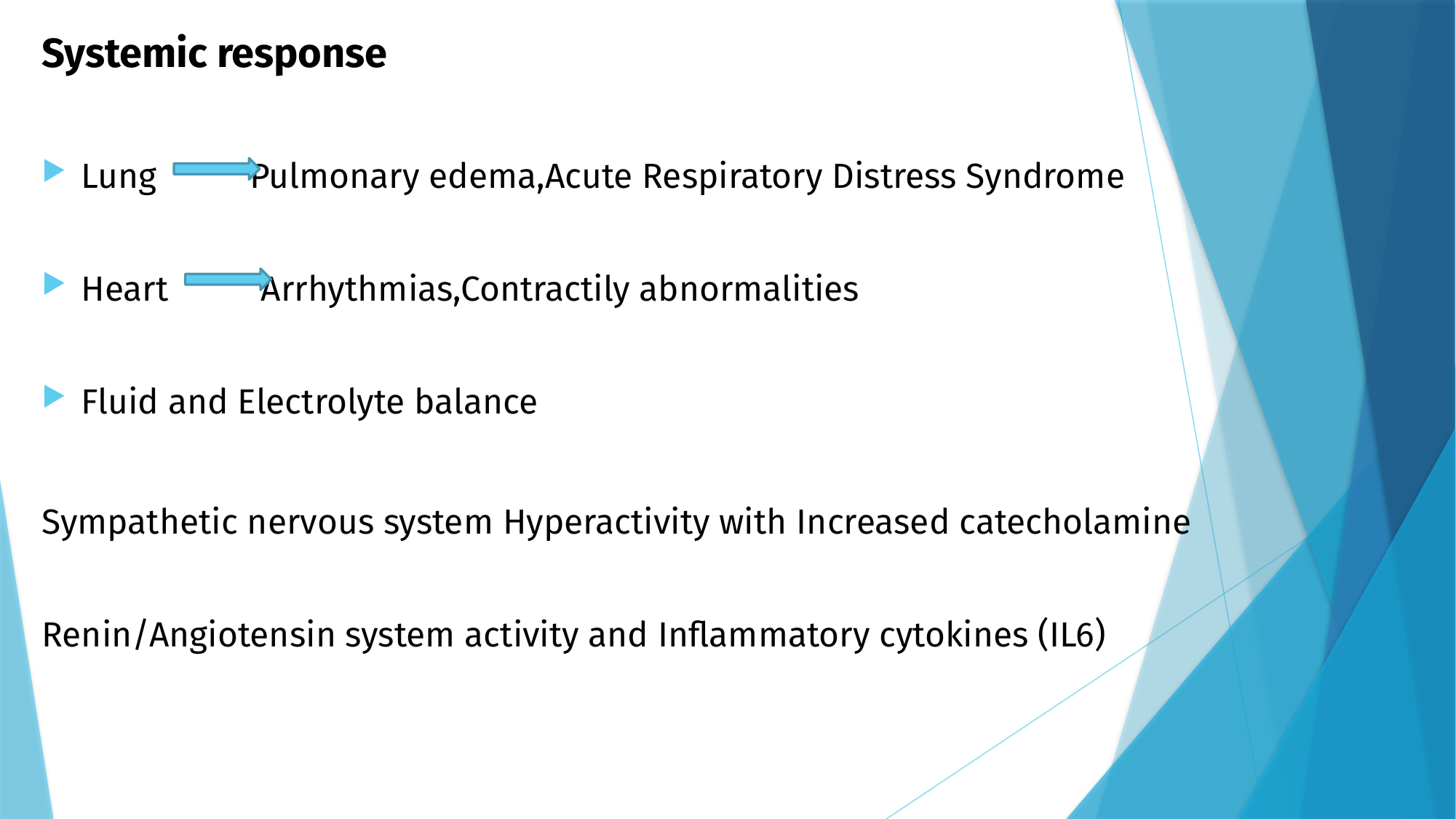

Systemic response

Lung          Pulmonary edema,Acute Respiratory Distress Syndrome

Heart          Arrhythmias,Contractily abnormalities

Fluid and Electrolyte balance

Sympathetic nervous system Hyperactivity with Increased catecholamine

Renin/Angiotensin system activity and Inflammatory cytokines (IL6)